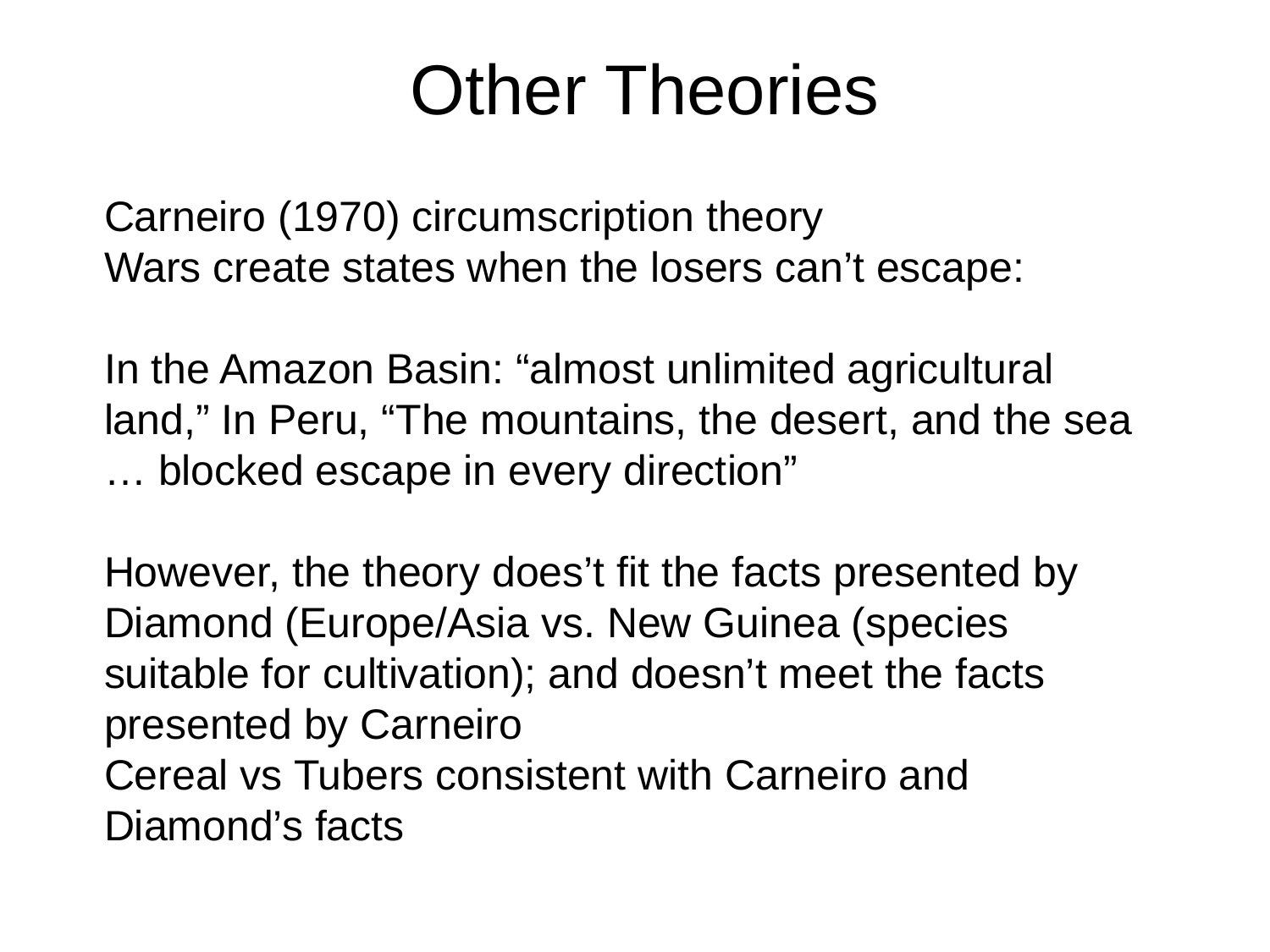

Other Theories
Carneiro (1970) circumscription theory
Wars create states when the losers can’t escape:

In the Amazon Basin: “almost unlimited agricultural land,” In Peru, “The mountains, the desert, and the sea … blocked escape in every direction”

However, the theory does’t fit the facts presented by Diamond (Europe/Asia vs. New Guinea (species suitable for cultivation); and doesn’t meet the facts presented by Carneiro
Cereal vs Tubers consistent with Carneiro and Diamond’s facts